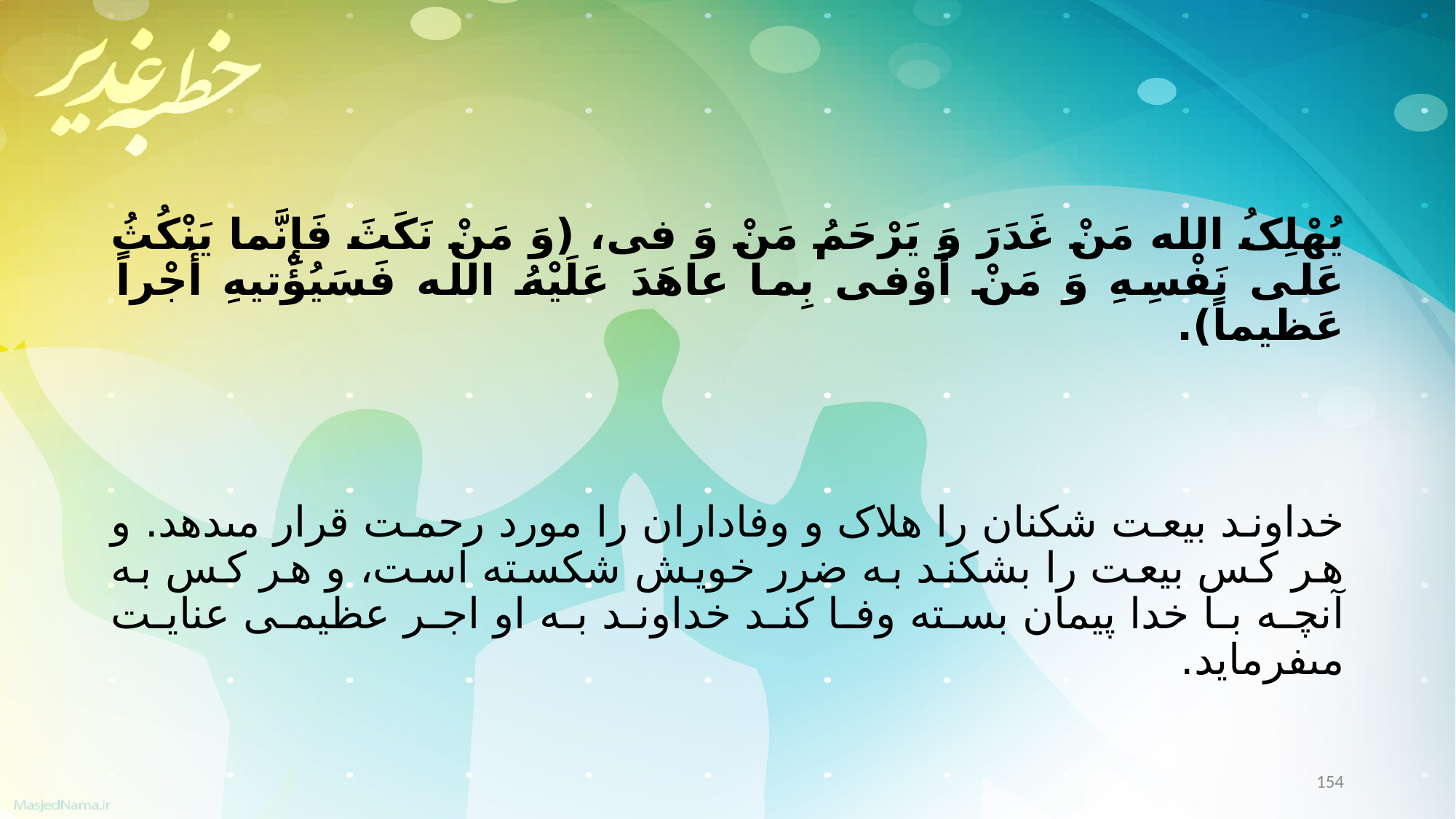

یُهْلِکُ الله مَنْ غَدَرَ وَ یَرْحَمُ مَنْ وَ فی، (وَ مَنْ نَکَثَ فَإِنَّما یَنْکُثُ عَلی نَفْسِهِ وَ مَنْ أَوْفی بِما عاهَدَ عَلَیْهُ الله فَسَیُؤْتیهِ أَجْراً عَظیماً).
خداوند بیعت شکنان را هلاک و وفاداران را مورد رحمت قرار مى‏دهد. و هر کس بیعت را بشکند به ضرر خویش شکسته است، و هر کس به آنچه با خدا پیمان بسته وفا کند خداوند به او اجر عظیمى عنایت مى‏فرماید.
154